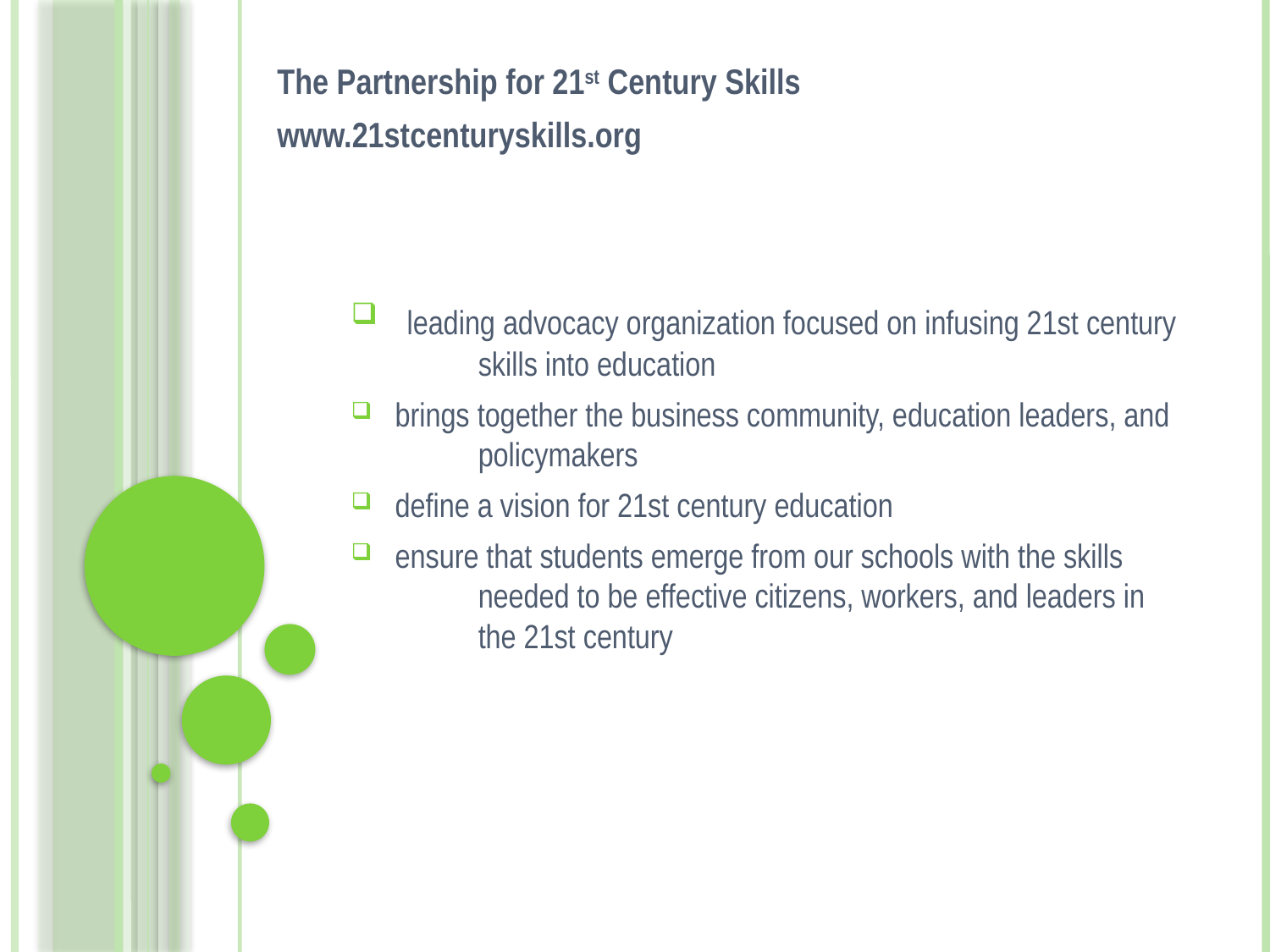

The Partnership for 21st Century Skills
www.21stcenturyskills.org

   leading advocacy organization focused on infusing 21st century 	skills into education
   brings together the business community, education leaders, and 	policymakers
   define a vision for 21st century education
   ensure that students emerge from our schools with the skills 	needed to be effective citizens, workers, and leaders in 	the 21st century